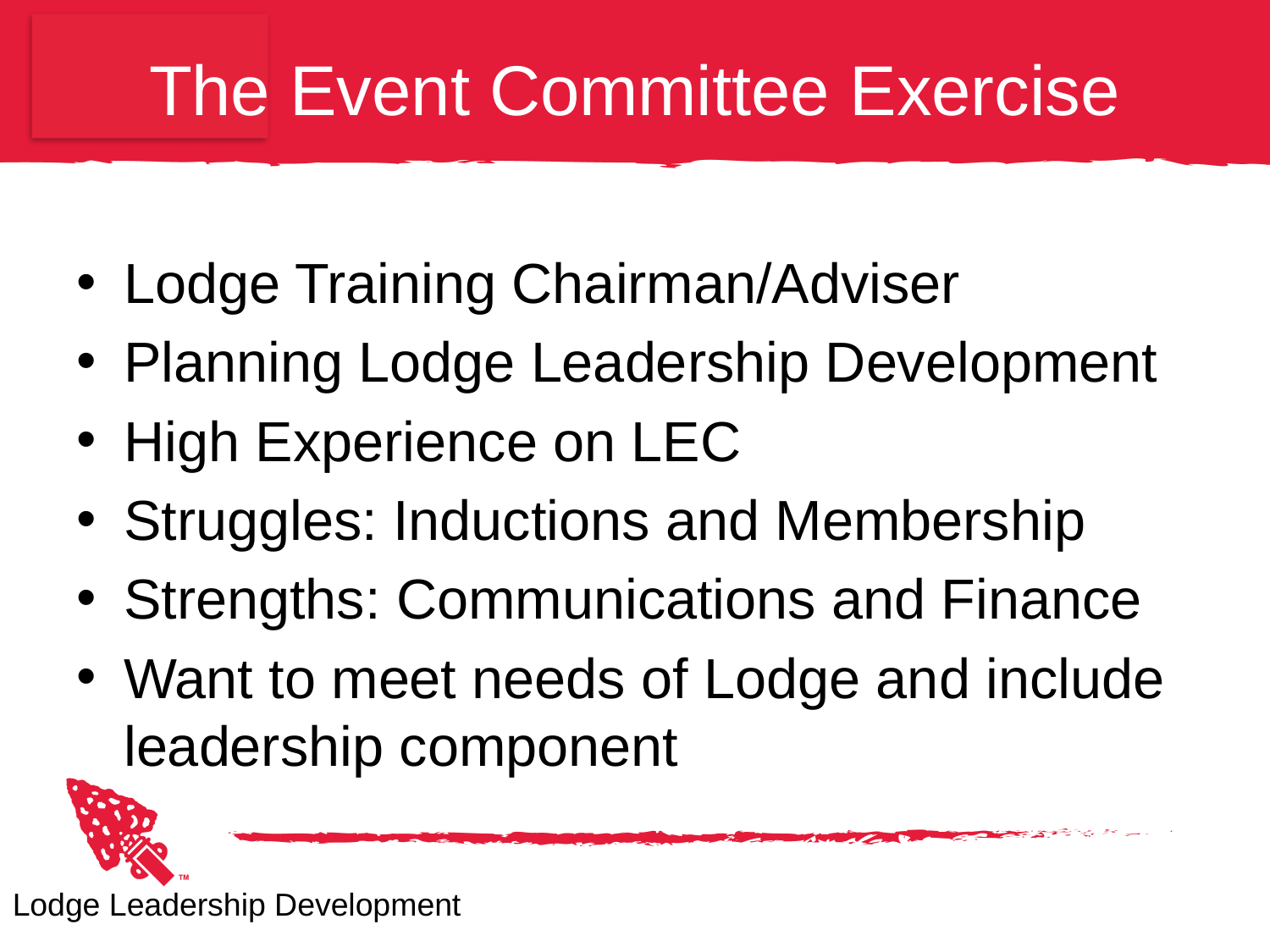

# The Event Committee Exercise
Lodge Training Chairman/Adviser
Planning Lodge Leadership Development
High Experience on LEC
Struggles: Inductions and Membership
Strengths: Communications and Finance
Want to meet needs of Lodge and include leadership component
Lodge Leadership Development